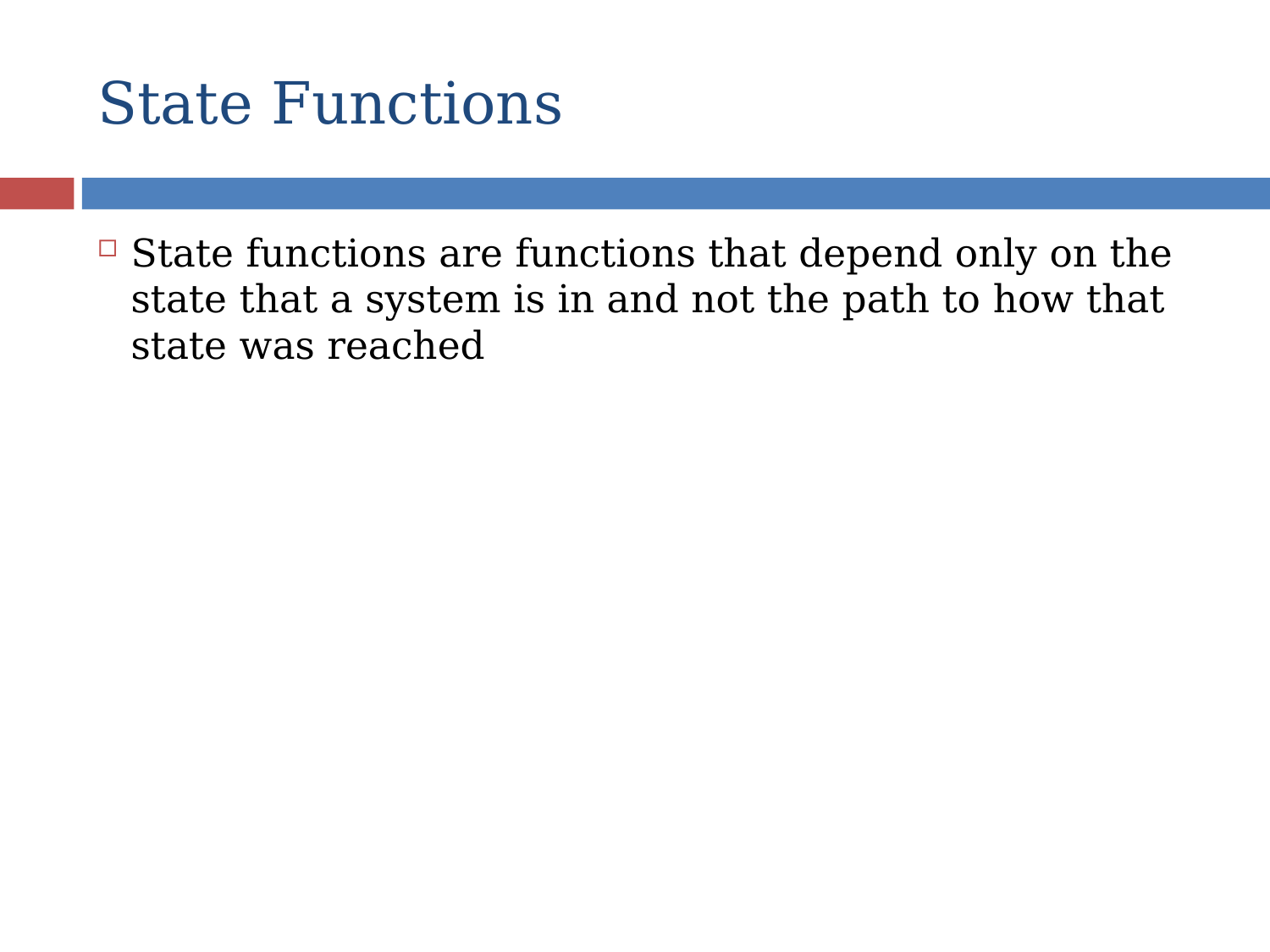

# State Functions
State functions are functions that depend only on the state that a system is in and not the path to how that state was reached